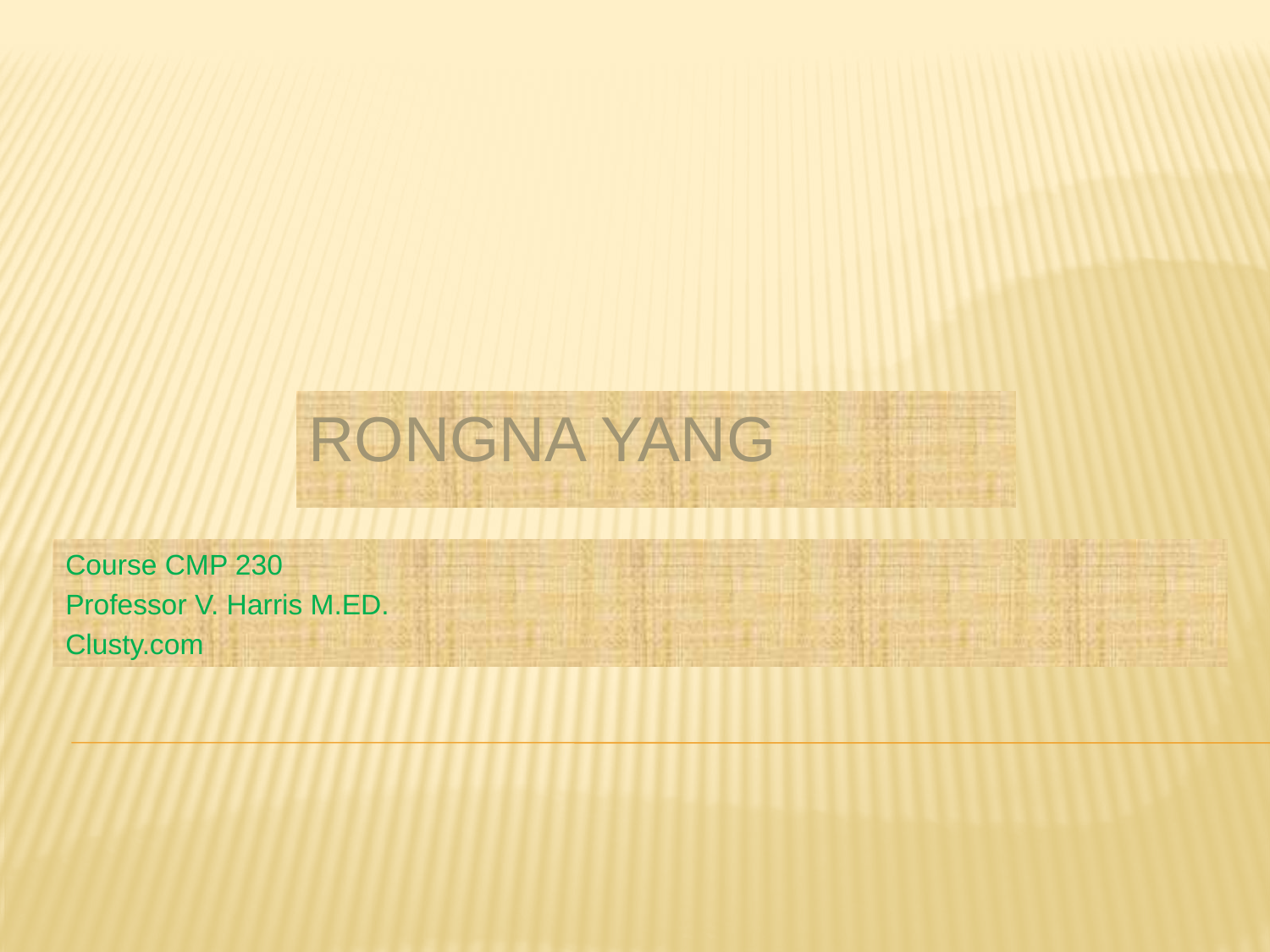

# Rongna Yang
Course CMP 230
Professor V. Harris M.ED.
Clusty.com